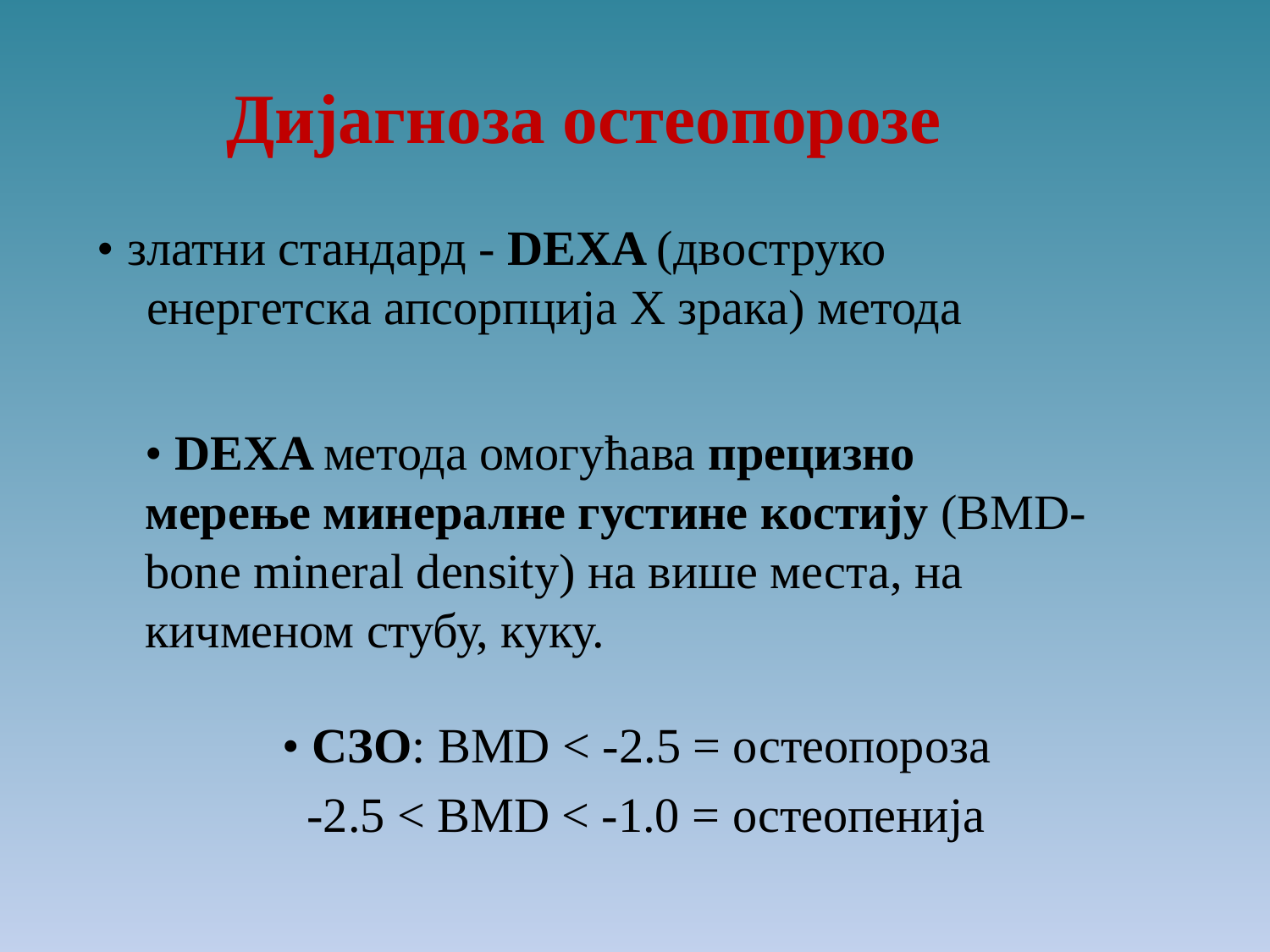

Дијагноза остеопорозе
• златни стандард - DEXA (двоструко
енергетска апсорпција X зрака) метода
• DEXA метода омогућава прецизно
мерење минералне густине костију (BMD-bone mineral density) на више места, на
кичменом стубу, куку.
• СЗО: BMD < -2.5 = остеопороза
  -2.5 < BMD < -1.0 = остеопенија